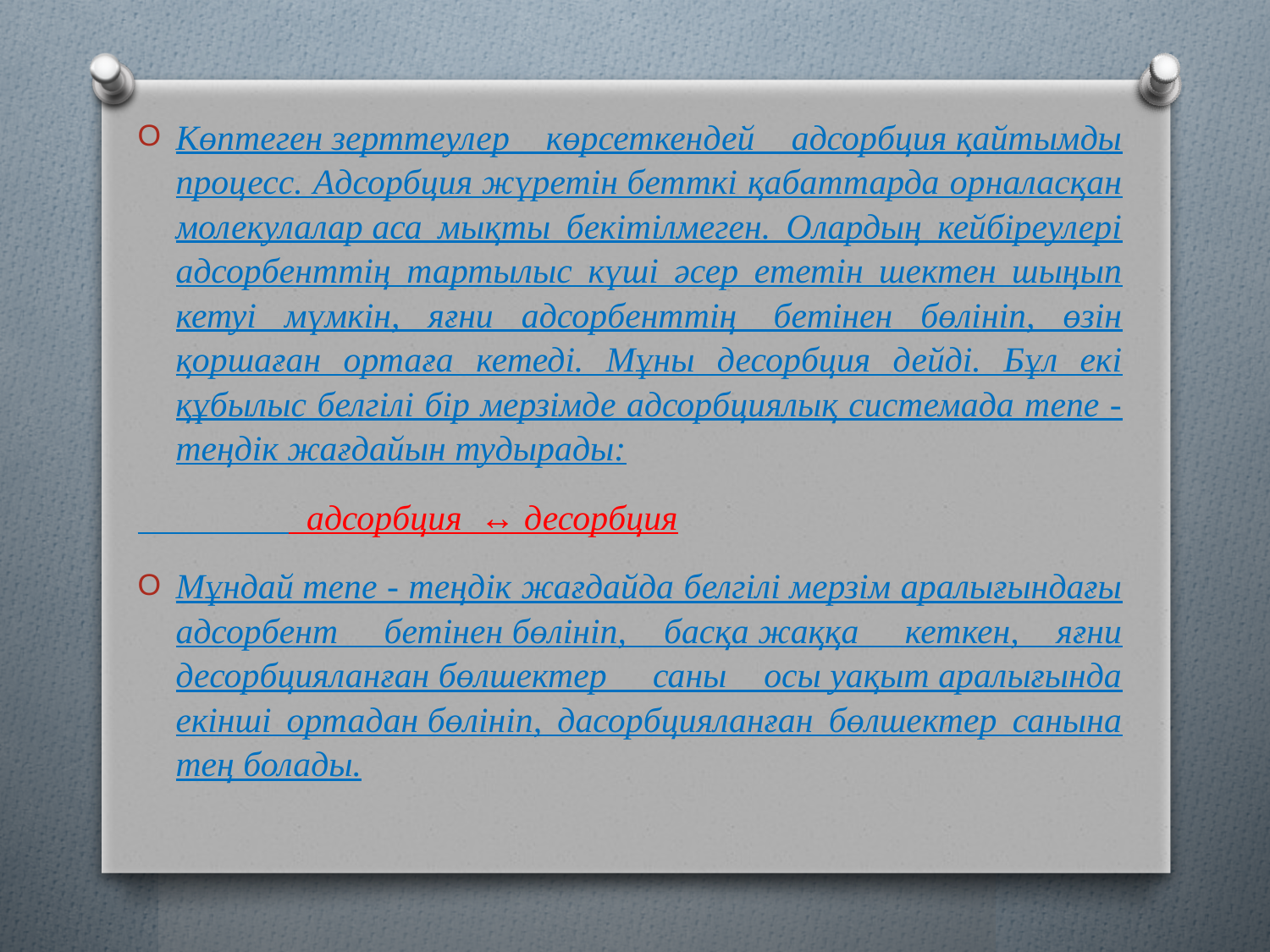

Көптеген зерттеулер көрсеткендей адсорбция қайтымды процесс. Адсорбция жүретін бетткі қабаттарда орналасқан молекулалар аса мықты бекітілмеген. Олардың кейбіреулері адсорбенттің тартылыс күші әсер ететін шектен шыңып кетуі мүмкін, яғни адсорбенттің  бетінен бөлініп, өзін қоршаған ортаға кетеді. Мұны десорбция дейді. Бұл екі құбылыс белгілі бір мерзімде адсорбциялық системада тепе - теңдік жағдайын тудырады:
                   адсорбция  ↔ десорбция
Мұндай тепе - теңдік жағдайда белгілі мерзім аралығындағы адсорбент  бетінен бөлініп, басқа жаққа  кеткен, яғни десорбцияланған бөлшектер  саны осы уақыт аралығында екінші ортадан бөлініп, дасорбцияланған бөлшектер санына тең болады.